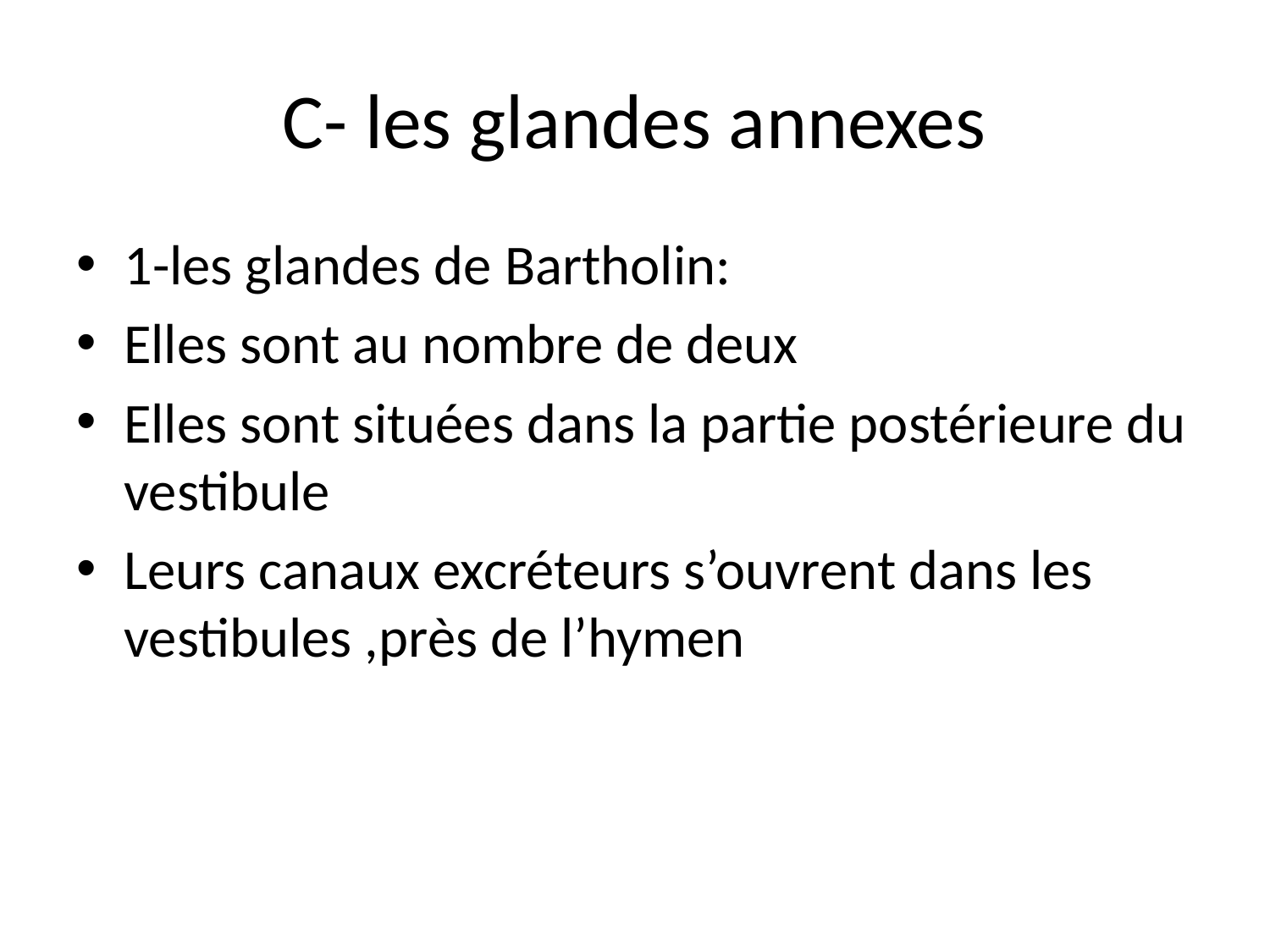

# C- les glandes annexes
1-les glandes de Bartholin:
Elles sont au nombre de deux
Elles sont situées dans la partie postérieure du vestibule
Leurs canaux excréteurs s’ouvrent dans les vestibules ,près de l’hymen